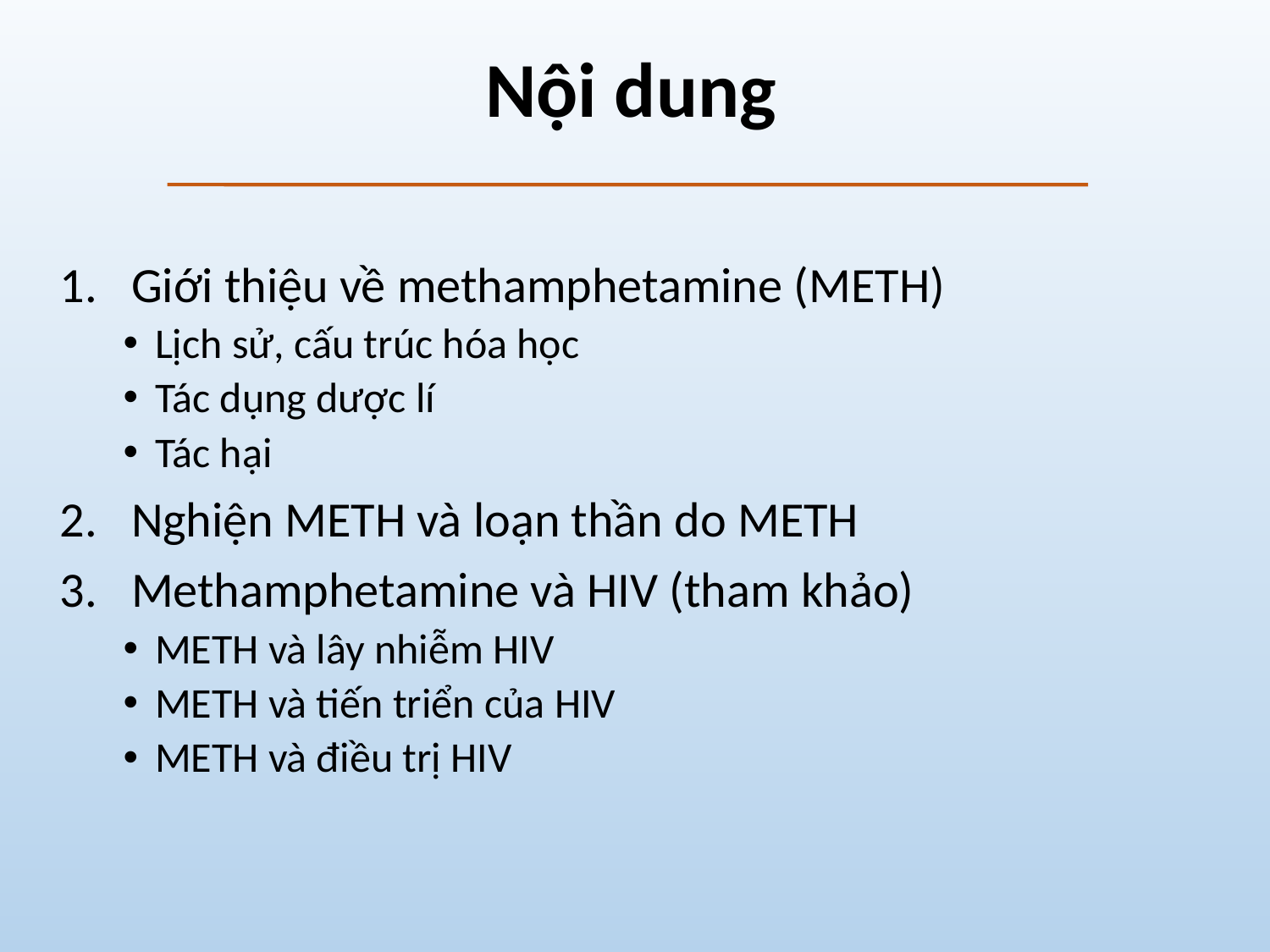

# Nội dung
Giới thiệu về methamphetamine (METH)
Lịch sử, cấu trúc hóa học
Tác dụng dược lí
Tác hại
Nghiện METH và loạn thần do METH
Methamphetamine và HIV (tham khảo)
METH và lây nhiễm HIV
METH và tiến triển của HIV
METH và điều trị HIV